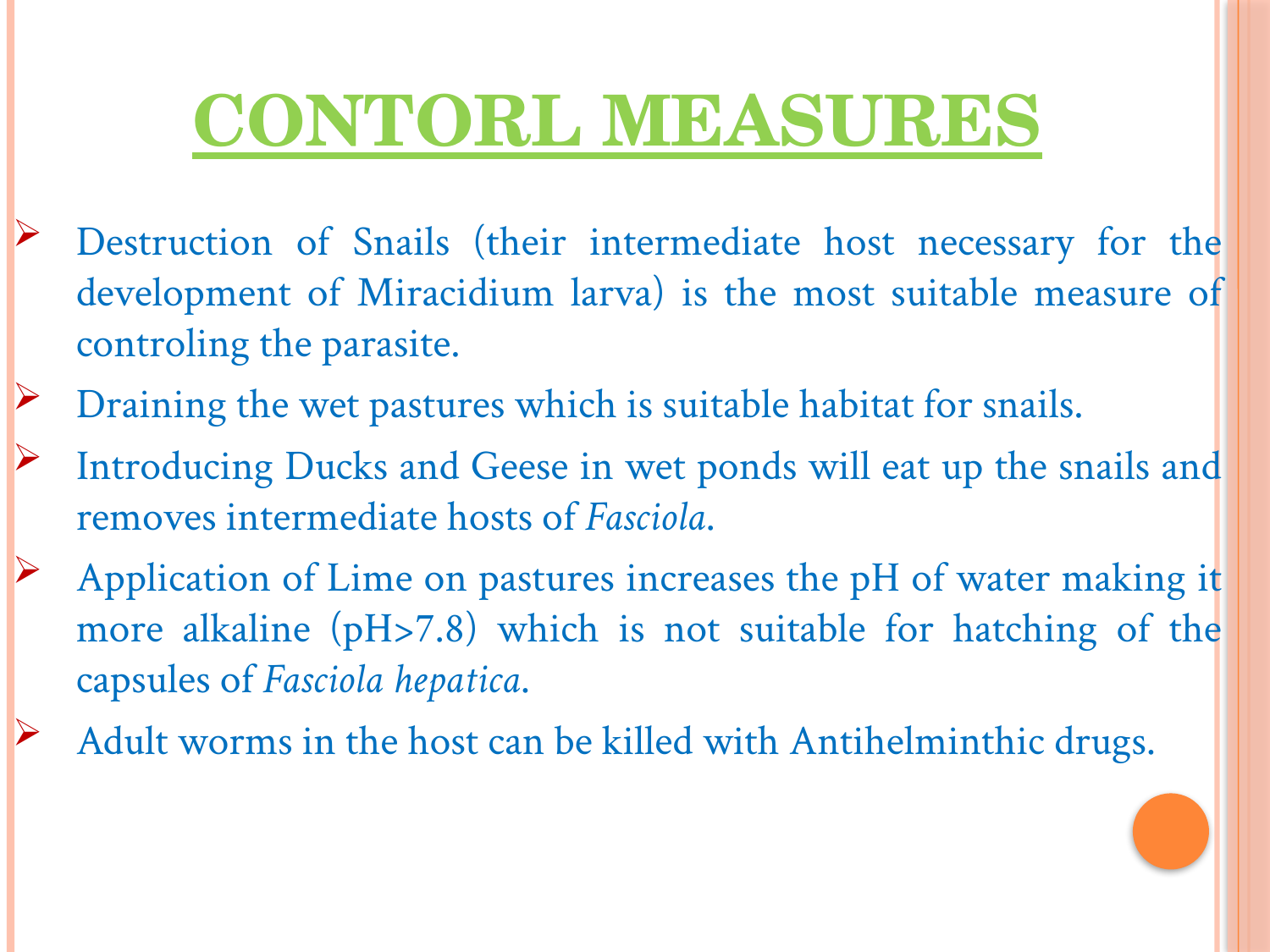

# Contorl Measures
Destruction of Snails (their intermediate host necessary for the development of Miracidium larva) is the most suitable measure of controling the parasite.
Draining the wet pastures which is suitable habitat for snails.
Introducing Ducks and Geese in wet ponds will eat up the snails and removes intermediate hosts of Fasciola.
Application of Lime on pastures increases the pH of water making it more alkaline (pH>7.8) which is not suitable for hatching of the capsules of Fasciola hepatica.
Adult worms in the host can be killed with Antihelminthic drugs.